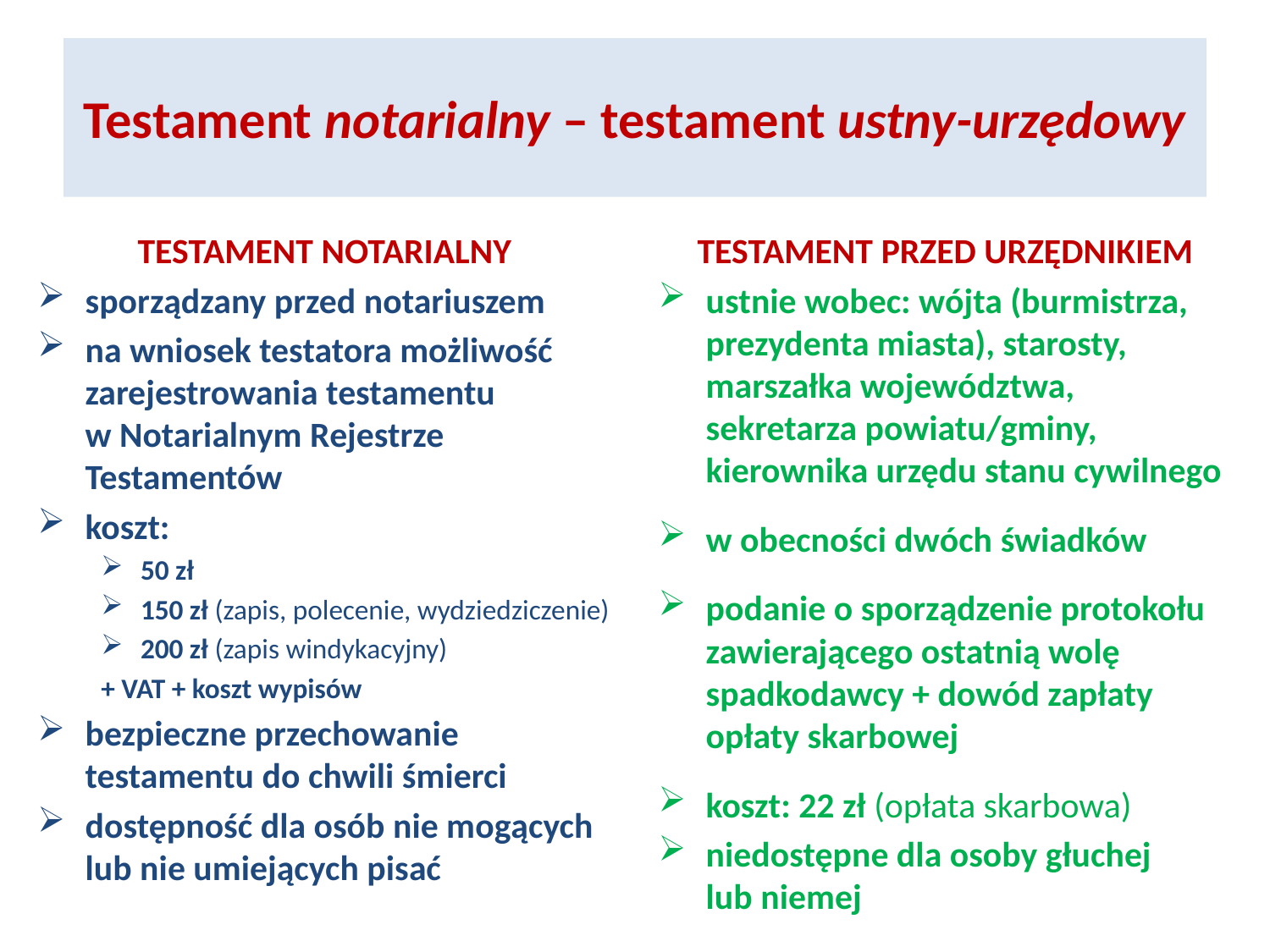

# Testament notarialny – testament ustny-urzędowy
TESTAMENT NOTARIALNY
sporządzany przed notariuszem
na wniosek testatora możliwość zarejestrowania testamentu
w Notarialnym Rejestrze Testamentów
koszt:
50 zł
150 zł (zapis, polecenie, wydziedziczenie)
200 zł (zapis windykacyjny)
+ VAT + koszt wypisów
bezpieczne przechowanie testamentu do chwili śmierci
dostępność dla osób nie mogących lub nie umiejących pisać
TESTAMENT PRZED URZĘDNIKIEM
ustnie wobec: wójta (burmistrza, prezydenta miasta), starosty, marszałka województwa, sekretarza powiatu/gminy, kierownika urzędu stanu cywilnego

w obecności dwóch świadków

podanie o sporządzenie protokołu zawierającego ostatnią wolę spadkodawcy + dowód zapłaty opłaty skarbowej

koszt: 22 zł (opłata skarbowa)
niedostępne dla osoby głuchej
lub niemej